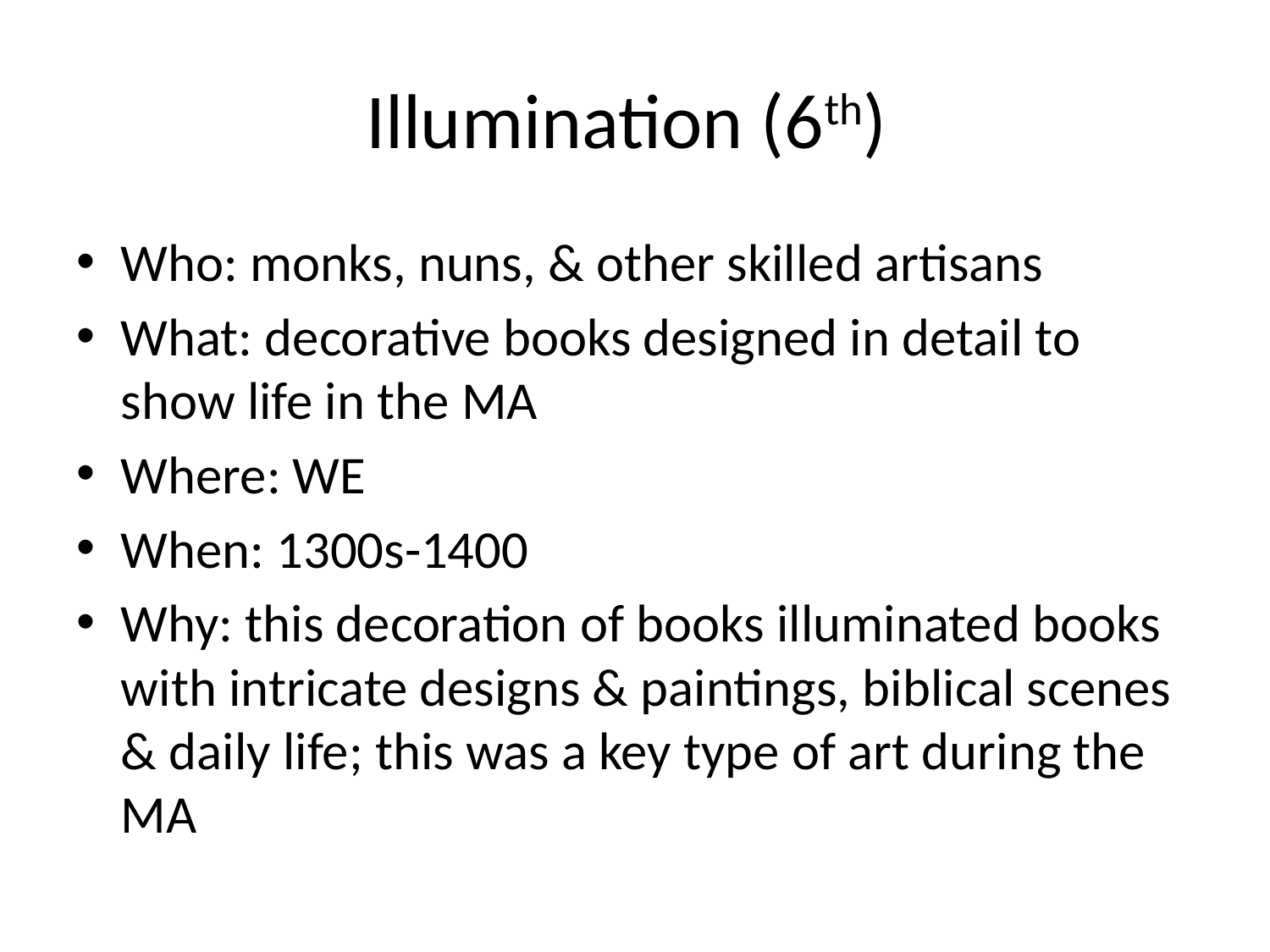

# Illumination (6th)
Who: monks, nuns, & other skilled artisans
What: decorative books designed in detail to show life in the MA
Where: WE
When: 1300s-1400
Why: this decoration of books illuminated books with intricate designs & paintings, biblical scenes & daily life; this was a key type of art during the MA